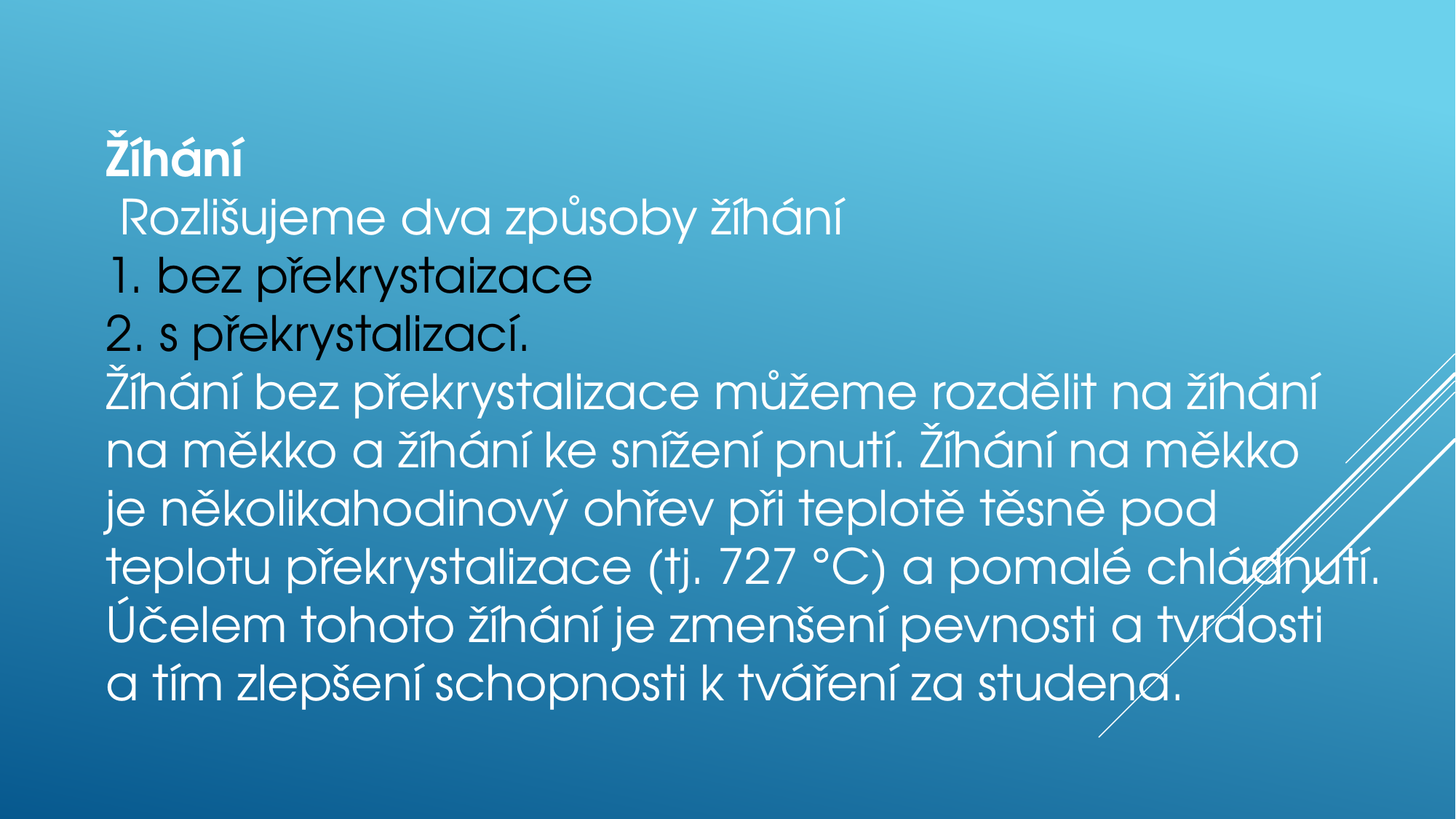

Žíhání
 Rozlišujeme dva způsoby žíhání
1. bez překrystaizace
2. s překrystalizací.
Žíhání bez překrystalizace můžeme rozdělit na žíhání
na měkko a žíhání ke snížení pnutí. Žíhání na měkko
je několikahodinový ohřev při teplotě těsně pod
teplotu překrystalizace (tj. 727 °C) a pomalé chládnutí.
Účelem tohoto žíhání je zmenšení pevnosti a tvrdosti
a tím zlepšení schopnosti k tváření za studena.